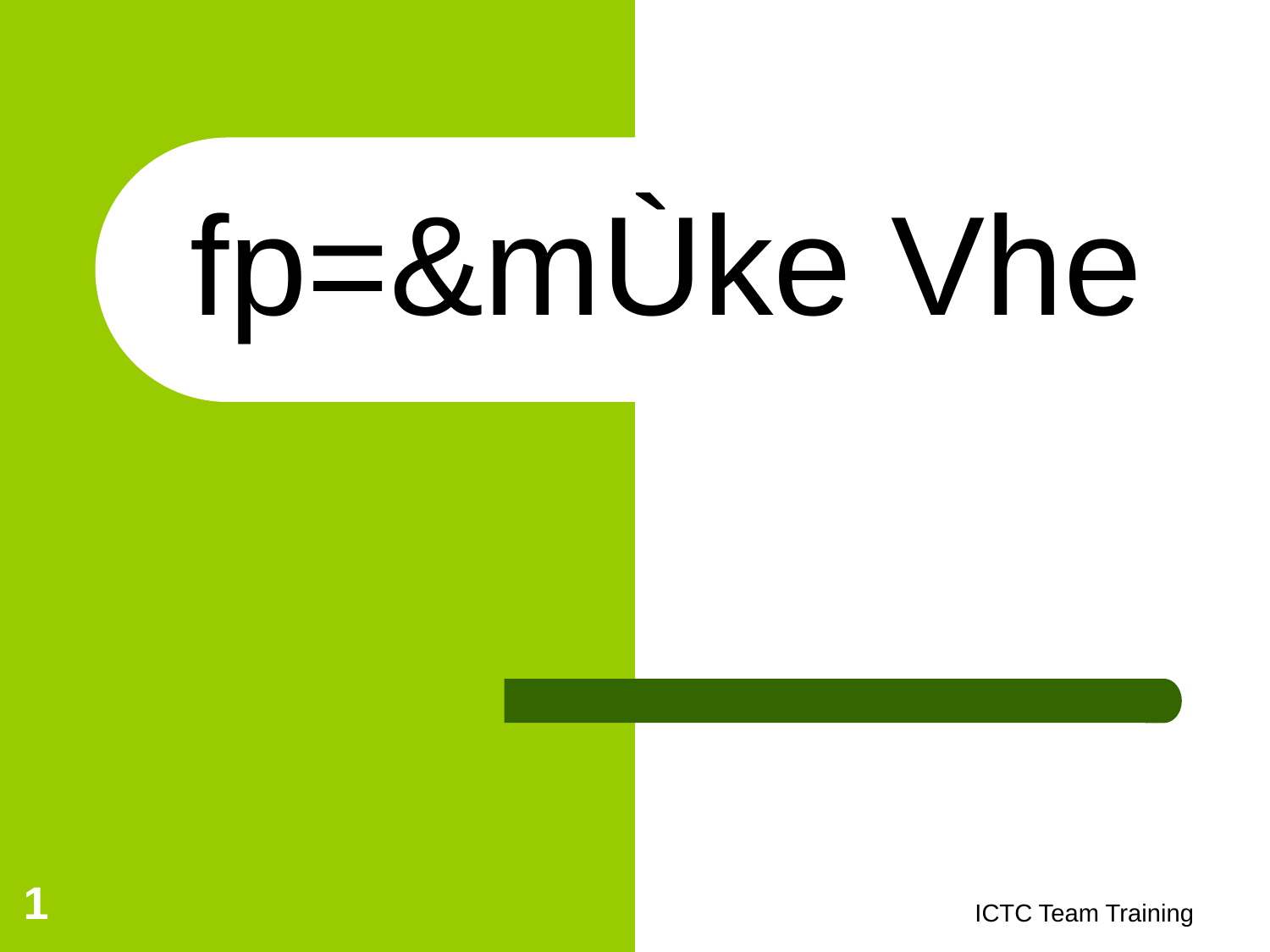

# fp=&mÙke Vhe
1
ICTC Team Training